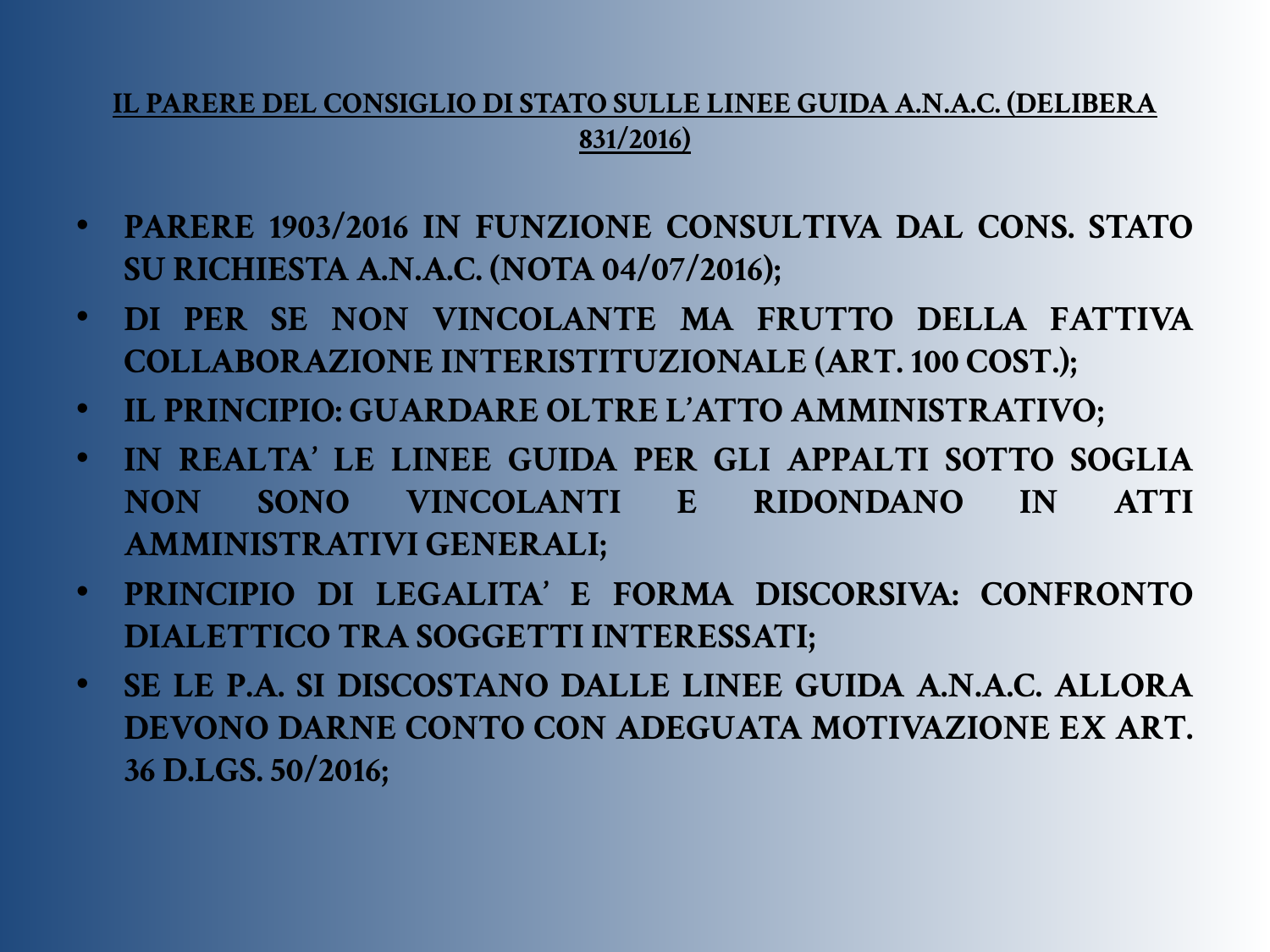

# IL PARERE DEL CONSIGLIO DI STATO SULLE LINEE GUIDA A.N.A.C. (DELIBERA 831/2016)
PARERE 1903/2016 IN FUNZIONE CONSULTIVA DAL CONS. STATO SU RICHIESTA A.N.A.C. (NOTA 04/07/2016);
DI PER SE NON VINCOLANTE MA FRUTTO DELLA FATTIVA COLLABORAZIONE INTERISTITUZIONALE (ART. 100 COST.);
IL PRINCIPIO: GUARDARE OLTRE L’ATTO AMMINISTRATIVO;
IN REALTA’ LE LINEE GUIDA PER GLI APPALTI SOTTO SOGLIA NON SONO VINCOLANTI E RIDONDANO IN ATTI AMMINISTRATIVI GENERALI;
PRINCIPIO DI LEGALITA’ E FORMA DISCORSIVA: CONFRONTO DIALETTICO TRA SOGGETTI INTERESSATI;
SE LE P.A. SI DISCOSTANO DALLE LINEE GUIDA A.N.A.C. ALLORA DEVONO DARNE CONTO CON ADEGUATA MOTIVAZIONE EX ART. 36 D.LGS. 50/2016;